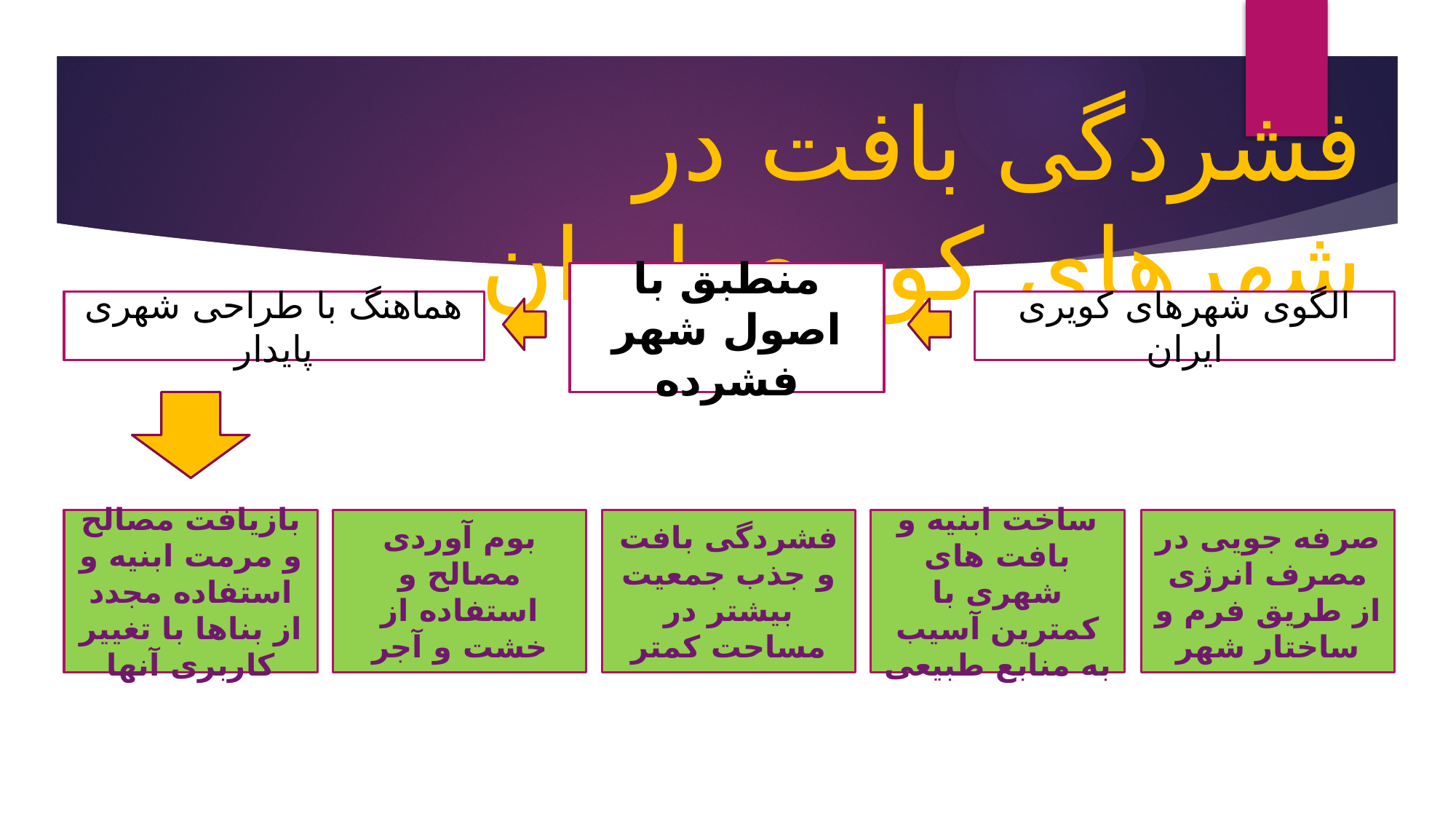

فشردگی بافت در شهرهای کویری ایران
منطبق با اصول شهر فشرده
هماهنگ با طراحی شهری پایدار
الگوی شهرهای کویری ایران

بازیافت مصالح و مرمت ابنیه و استفاده مجدد از بناها با تغییر کاربری آنها
بوم آوردی مصالح و استفاده از خشت و آجر
فشردگی بافت و جذب جمعیت بیشتر در مساحت کمتر
ساخت ابنیه و بافت های شهری با کمترین آسیب به منابع طبیعی
صرفه جویی در مصرف انرژی از طریق فرم و ساختار شهر